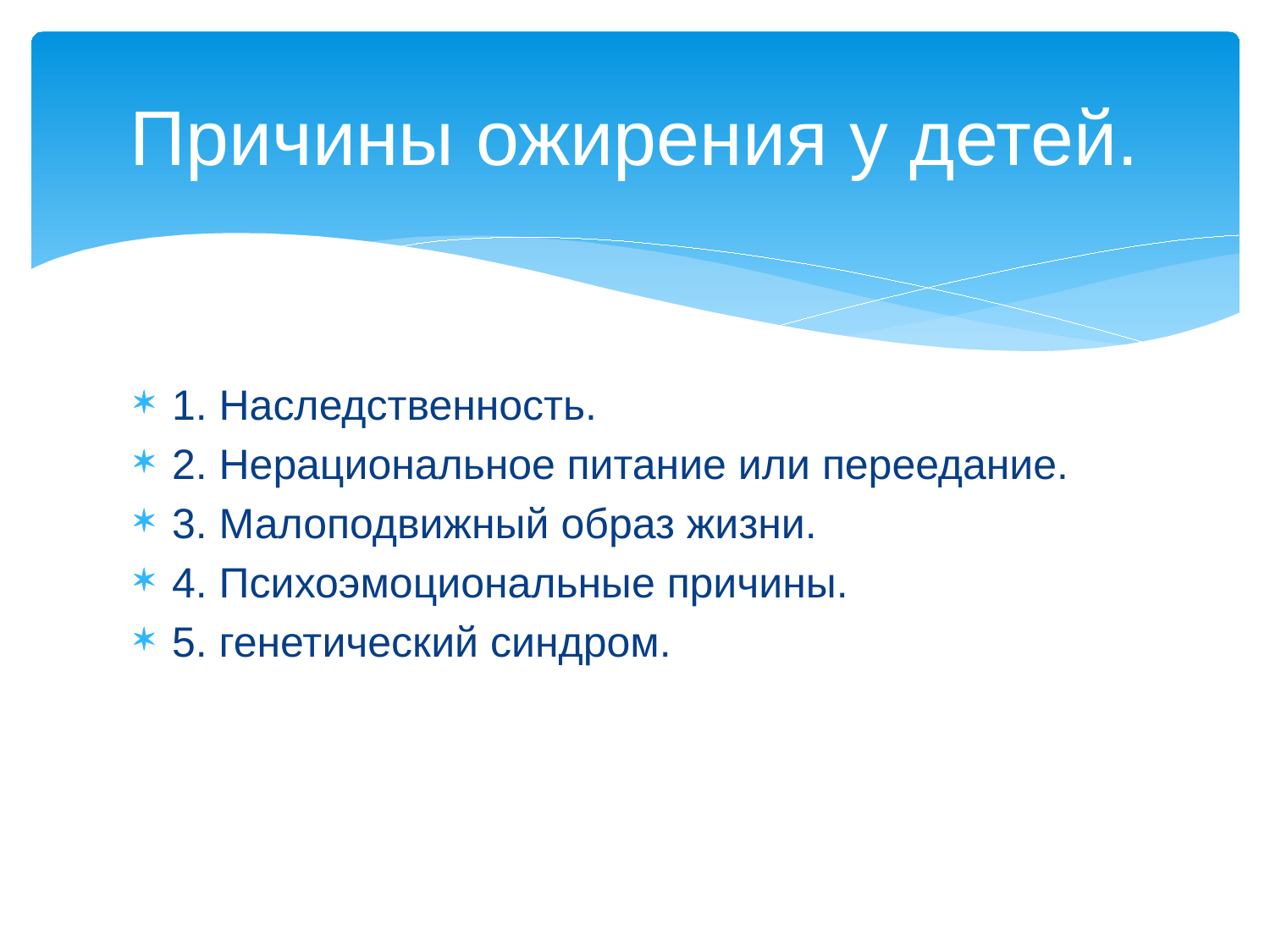

# Причины ожирения у детей.
1. Наследственность.
2. Нерациональное питание или переедание.
3. Малоподвижный образ жизни.
4. Психоэмоциональные причины.
5. генетический синдром.